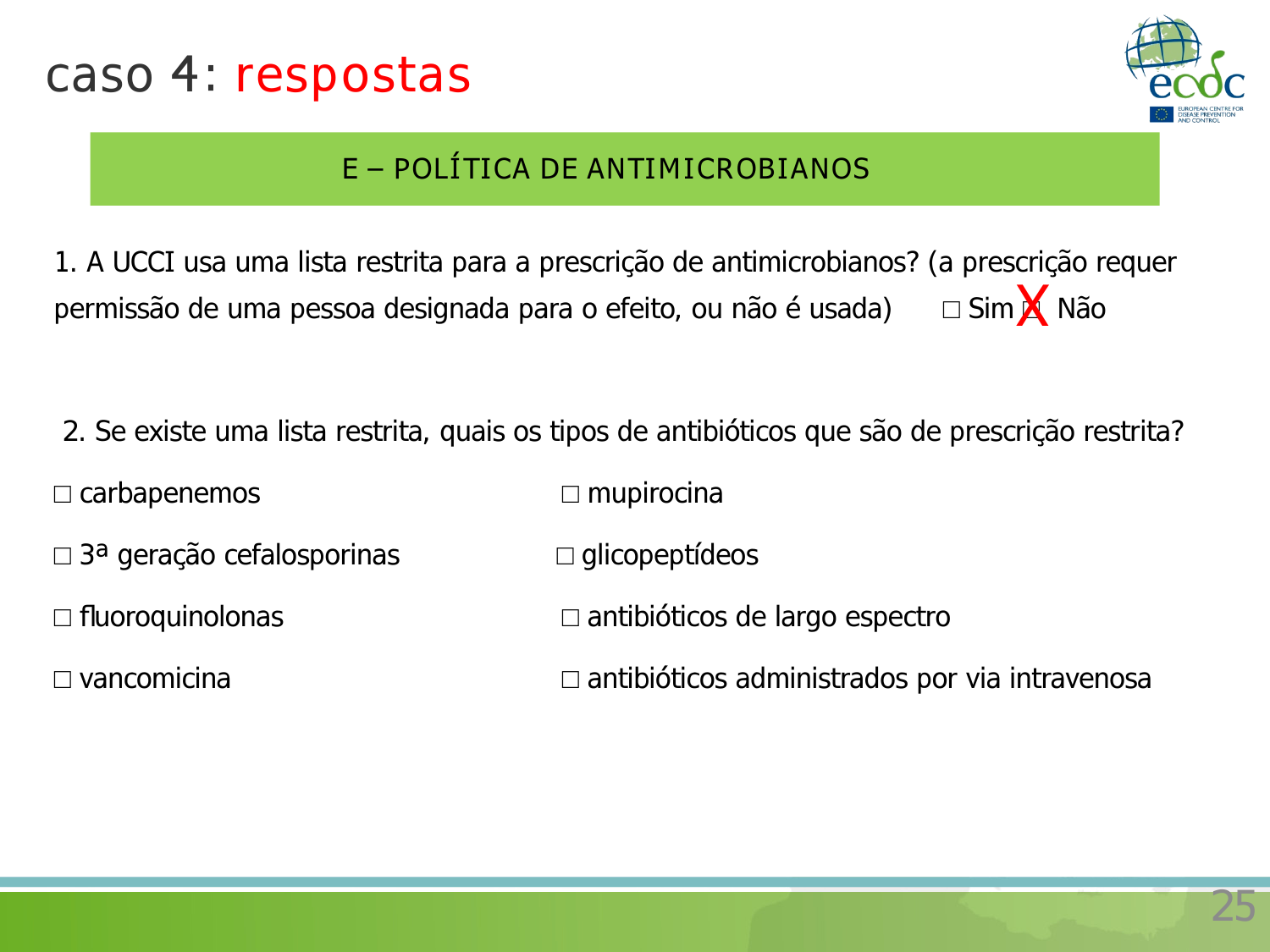

# caso 4: respostas

E – POLÍTICA DE ANTIMICROBIANOS
1. A UCCI usa uma lista restrita para a prescrição de antimicrobianos? (a prescrição requer permissão de uma pessoa designada para o efeito, ou não é usada)	□ Sim □  Não

 2. Se existe uma lista restrita, quais os tipos de antibióticos que são de prescrição restrita?
□ carbapenemos			□ mupirocina
□ 3ª geração cefalosporinas	              □ glicopeptídeos
□ fluoroquinolonas			□ antibióticos de largo espectro
□ vancomicina			□ antibióticos administrados por via intravenosa

X
25